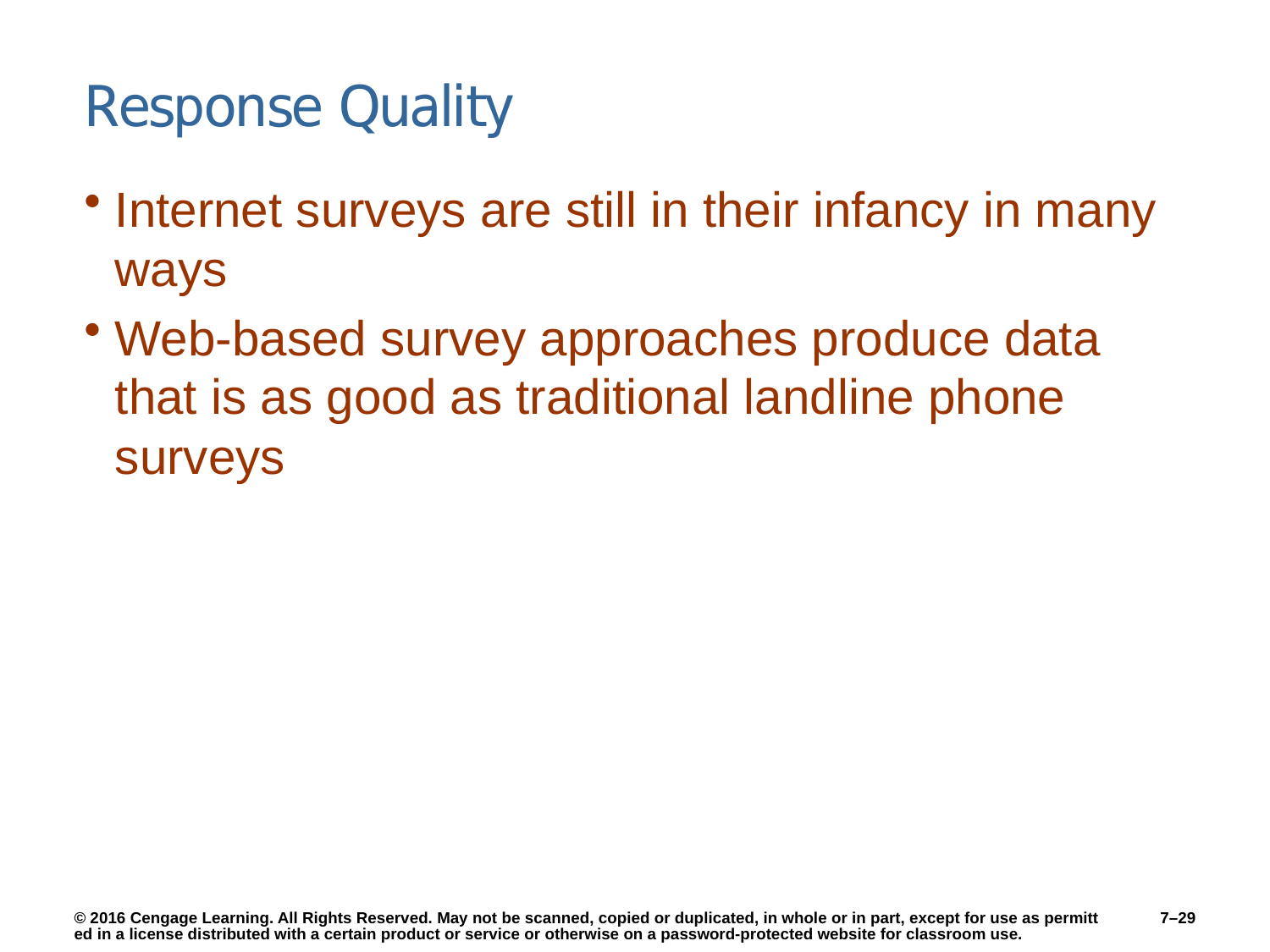

# Response Quality
Internet surveys are still in their infancy in many ways
Web-based survey approaches produce data that is as good as traditional landline phone surveys
7–29
© 2016 Cengage Learning. All Rights Reserved. May not be scanned, copied or duplicated, in whole or in part, except for use as permitted in a license distributed with a certain product or service or otherwise on a password-protected website for classroom use.